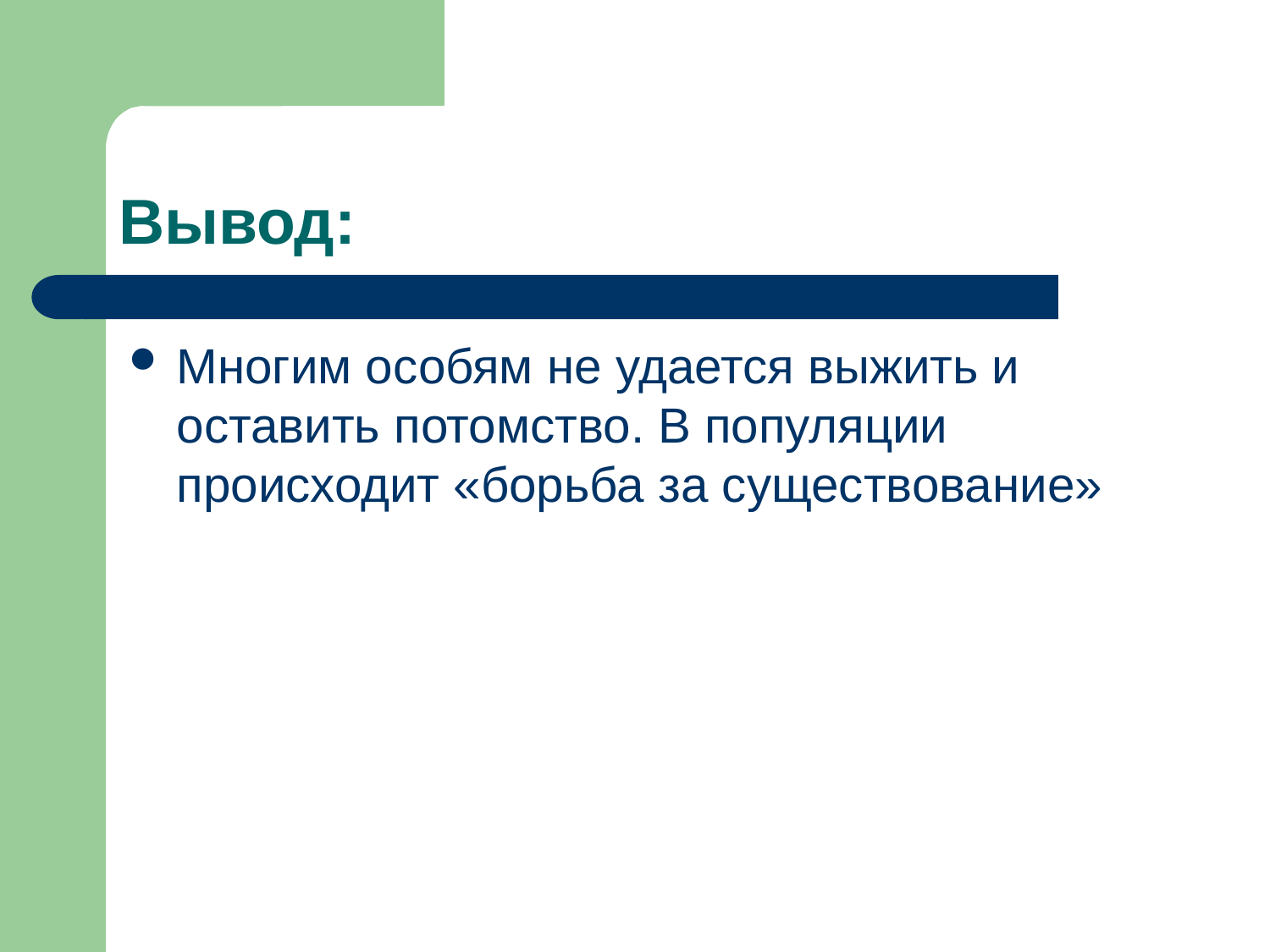

# Вывод:
Многим особям не удается выжить и оставить потомство. В популяции происходит «борьба за существование»